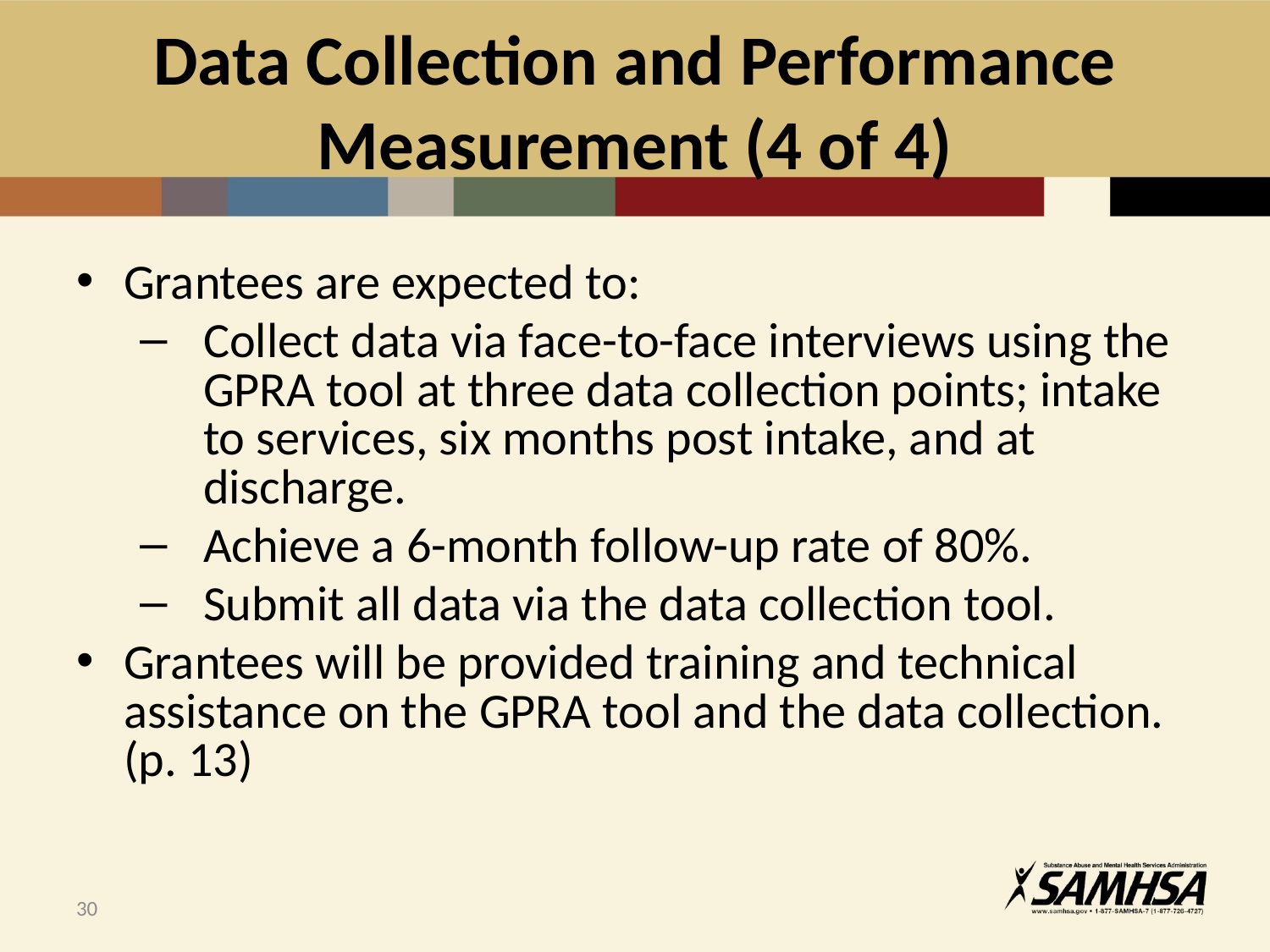

# Data Collection and Performance Measurement (4 of 4)
Grantees are expected to:
Collect data via face-to-face interviews using the GPRA tool at three data collection points; intake to services, six months post intake, and at discharge.
Achieve a 6-month follow-up rate of 80%.
Submit all data via the data collection tool.
Grantees will be provided training and technical assistance on the GPRA tool and the data collection. (p. 13)

30